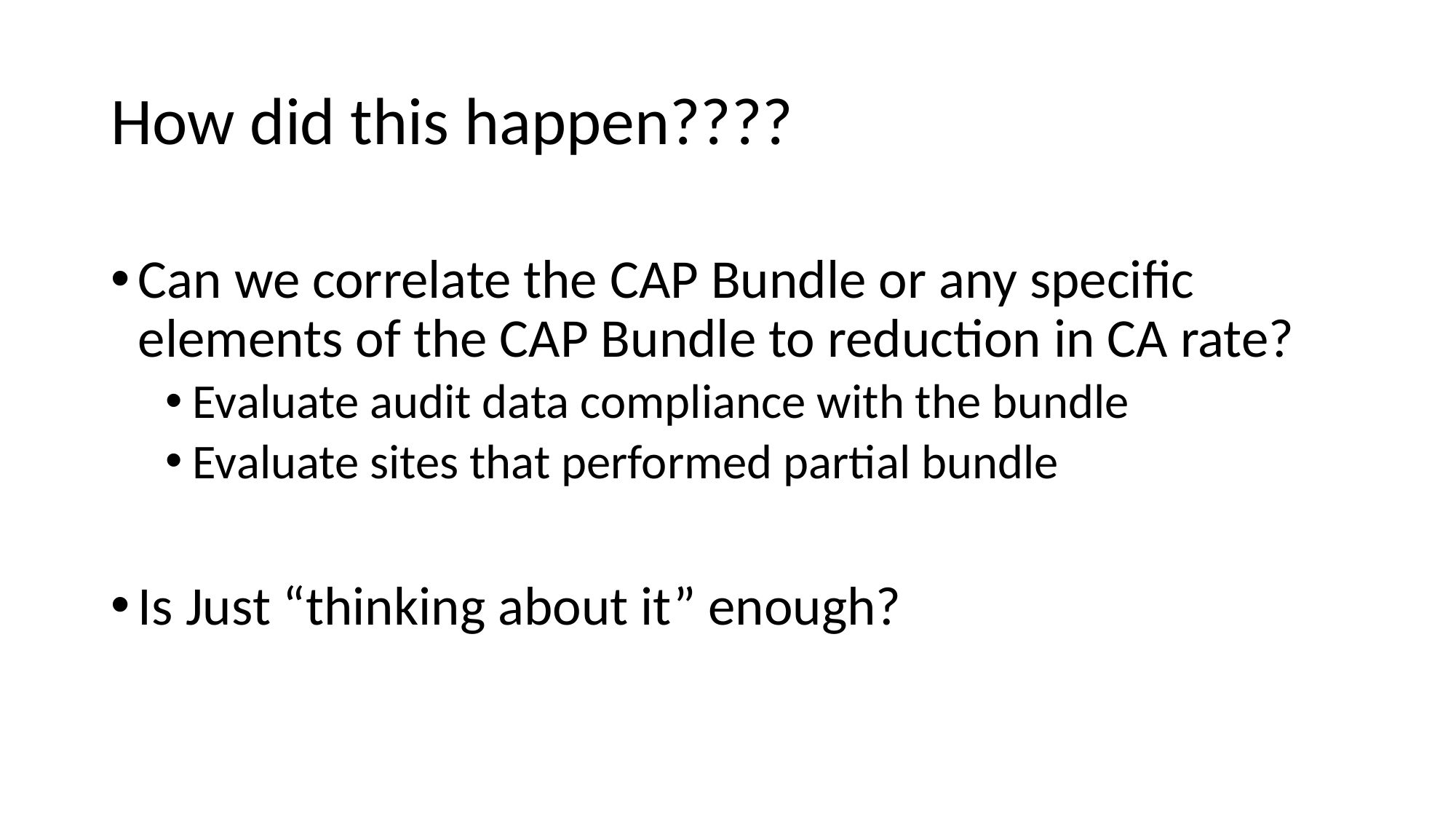

# How did this happen????
Can we correlate the CAP Bundle or any specific elements of the CAP Bundle to reduction in CA rate?
Evaluate audit data compliance with the bundle
Evaluate sites that performed partial bundle

Is Just “thinking about it” enough?